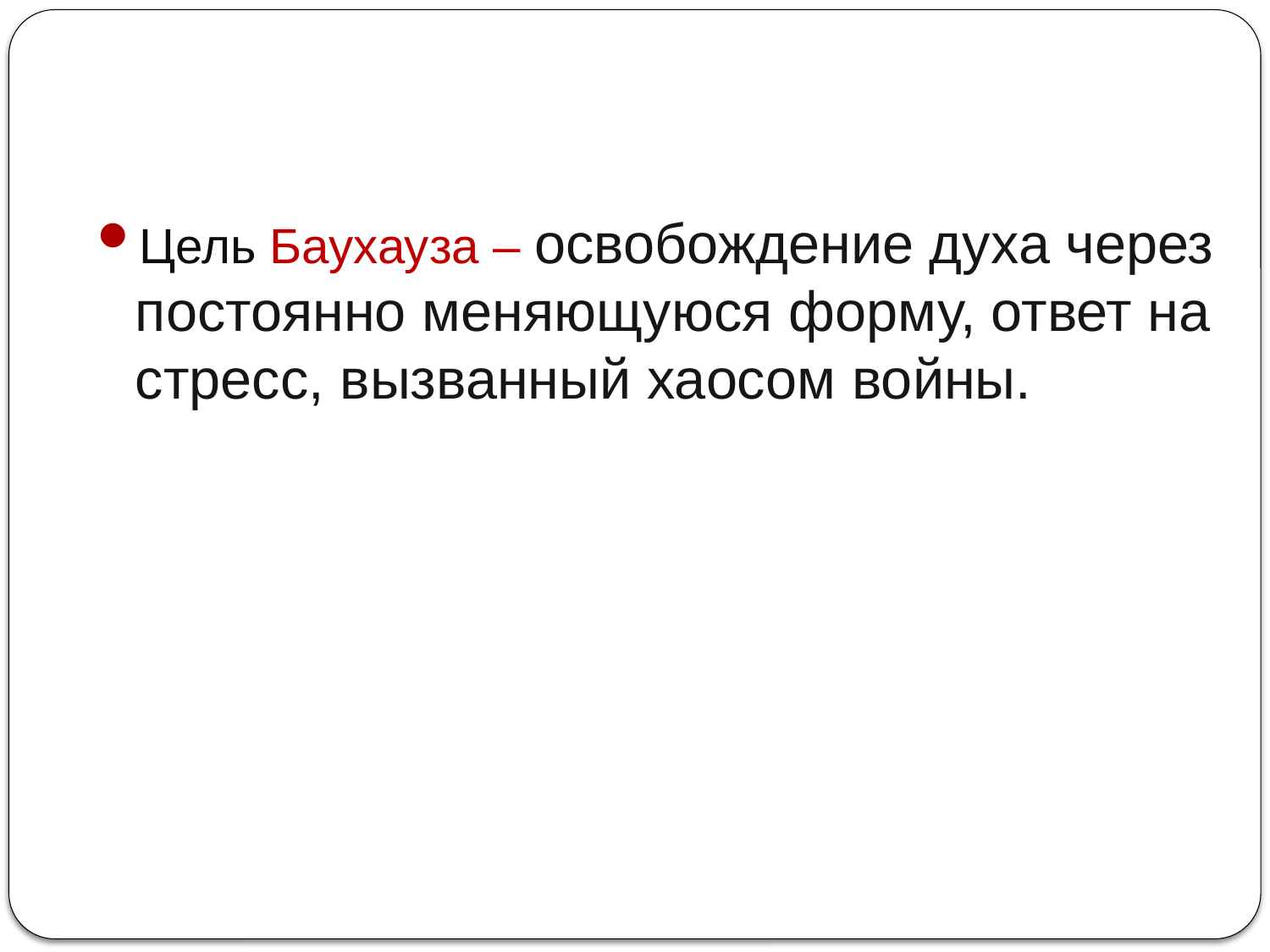

Цель Баухауза – освобождение духа через постоянно меняющуюся форму, ответ на стресс, вызванный хаосом войны.